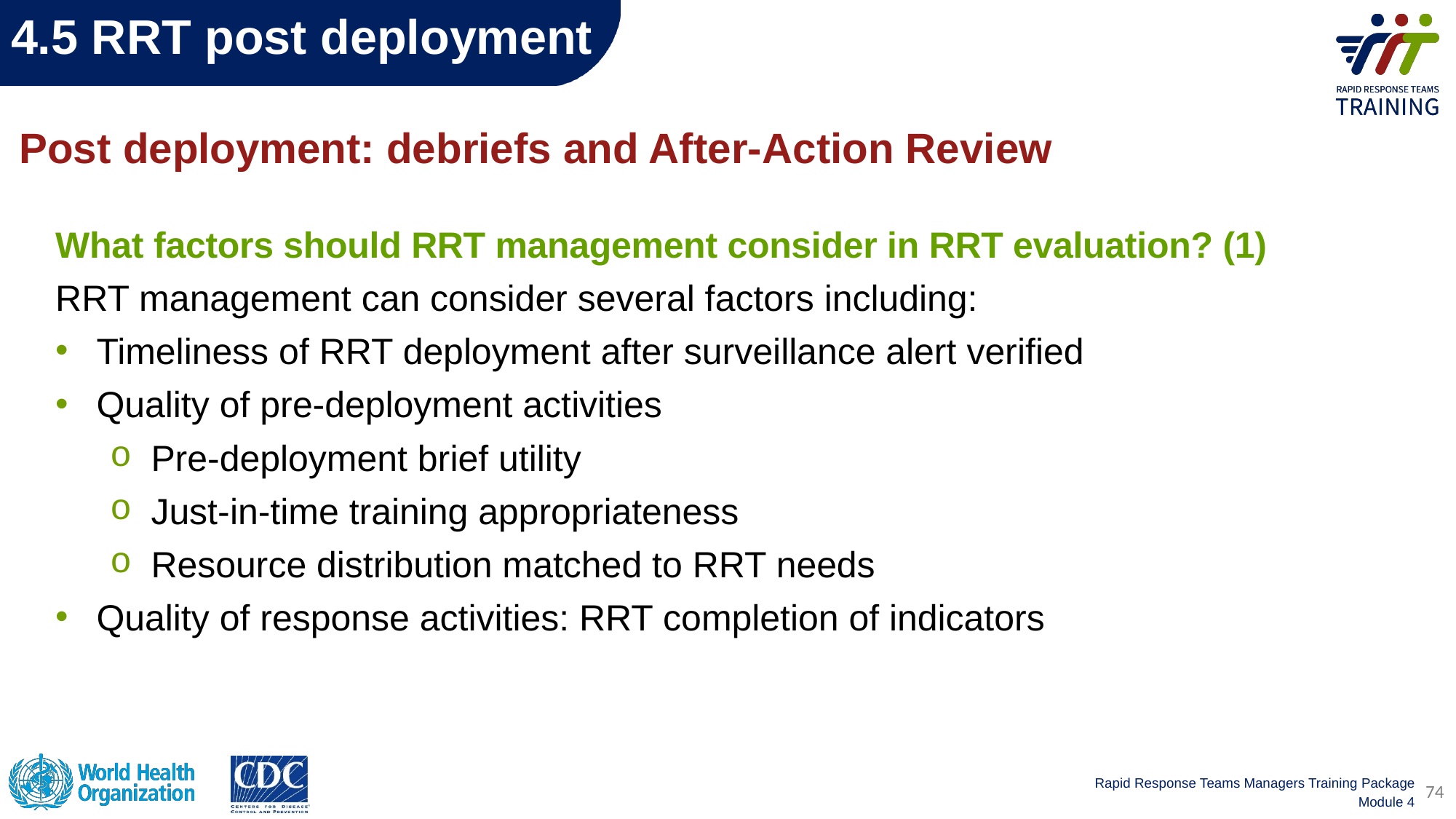

4.5 RRT post deployment
# Post deployment: debriefs and After-Action Review
What factors should RRT management consider in RRT evaluation? (1)
RRT management can consider several factors including:
Timeliness of RRT deployment after surveillance alert verified
Quality of pre-deployment activities
Pre-deployment brief utility
Just-in-time training appropriateness
Resource distribution matched to RRT needs
Quality of response activities: RRT completion of indicators
74